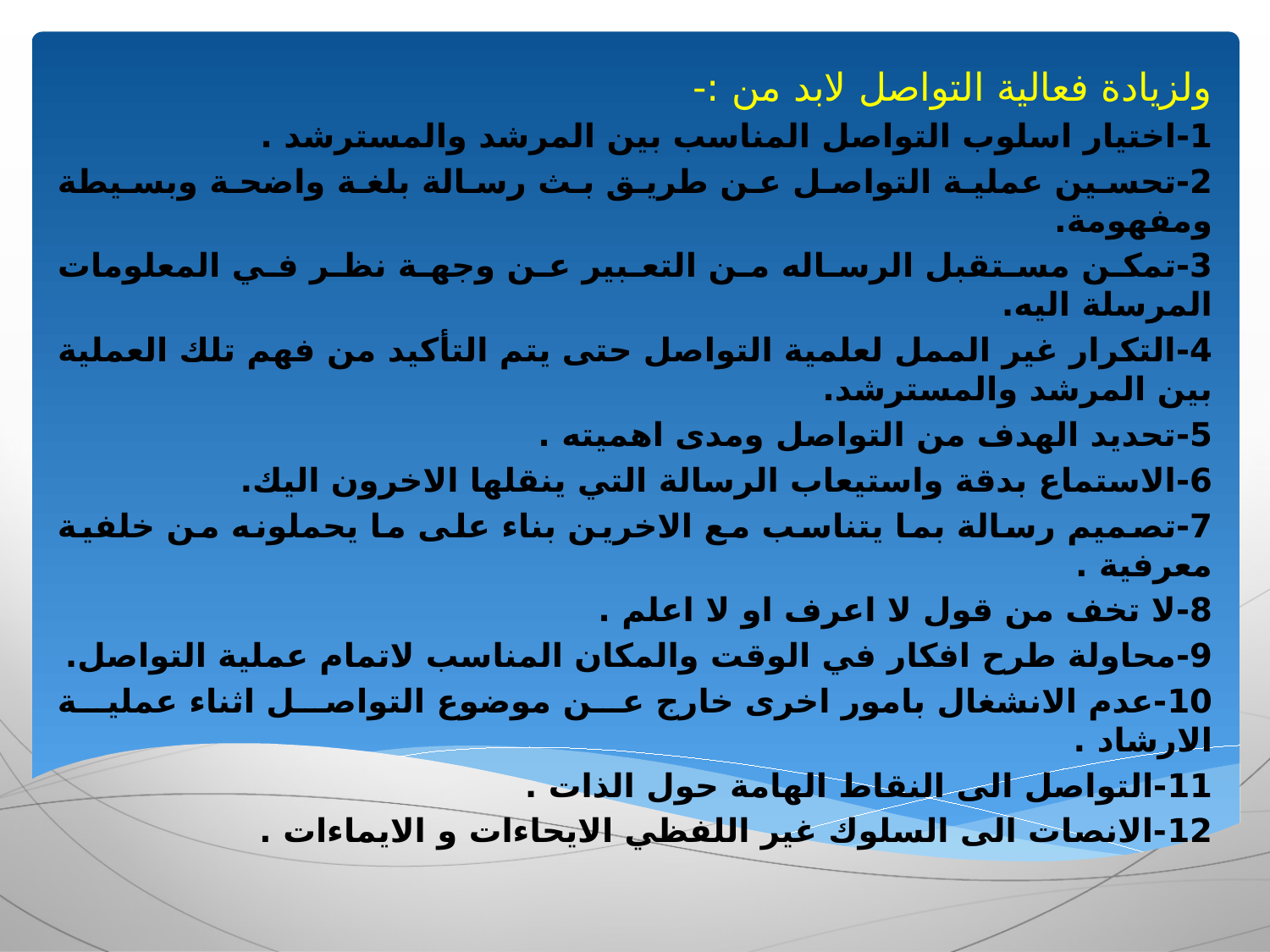

ولزيادة فعالية التواصل لابد من :-
1-	اختيار اسلوب التواصل المناسب بين المرشد والمسترشد .
2-	تحسين عملية التواصل عن طريق بث رسالة بلغة واضحة وبسيطة ومفهومة.
3-	تمكن مستقبل الرساله من التعبير عن وجهة نظر في المعلومات المرسلة اليه.
4-	التكرار غير الممل لعلمية التواصل حتى يتم التأكيد من فهم تلك العملية بين المرشد والمسترشد.
5-	تحديد الهدف من التواصل ومدى اهميته .
6-	الاستماع بدقة واستيعاب الرسالة التي ينقلها الاخرون اليك.
7-	تصميم رسالة بما يتناسب مع الاخرين بناء على ما يحملونه من خلفية معرفية .
8-	لا تخف من قول لا اعرف او لا اعلم .
9-	محاولة طرح افكار في الوقت والمكان المناسب لاتمام عملية التواصل.
10-عدم الانشغال بامور اخرى خارج عن موضوع التواصل اثناء عملية الارشاد .
11-التواصل الى النقاط الهامة حول الذات .
12-الانصات الى السلوك غير اللفظي الايحاءات و الايماءات .